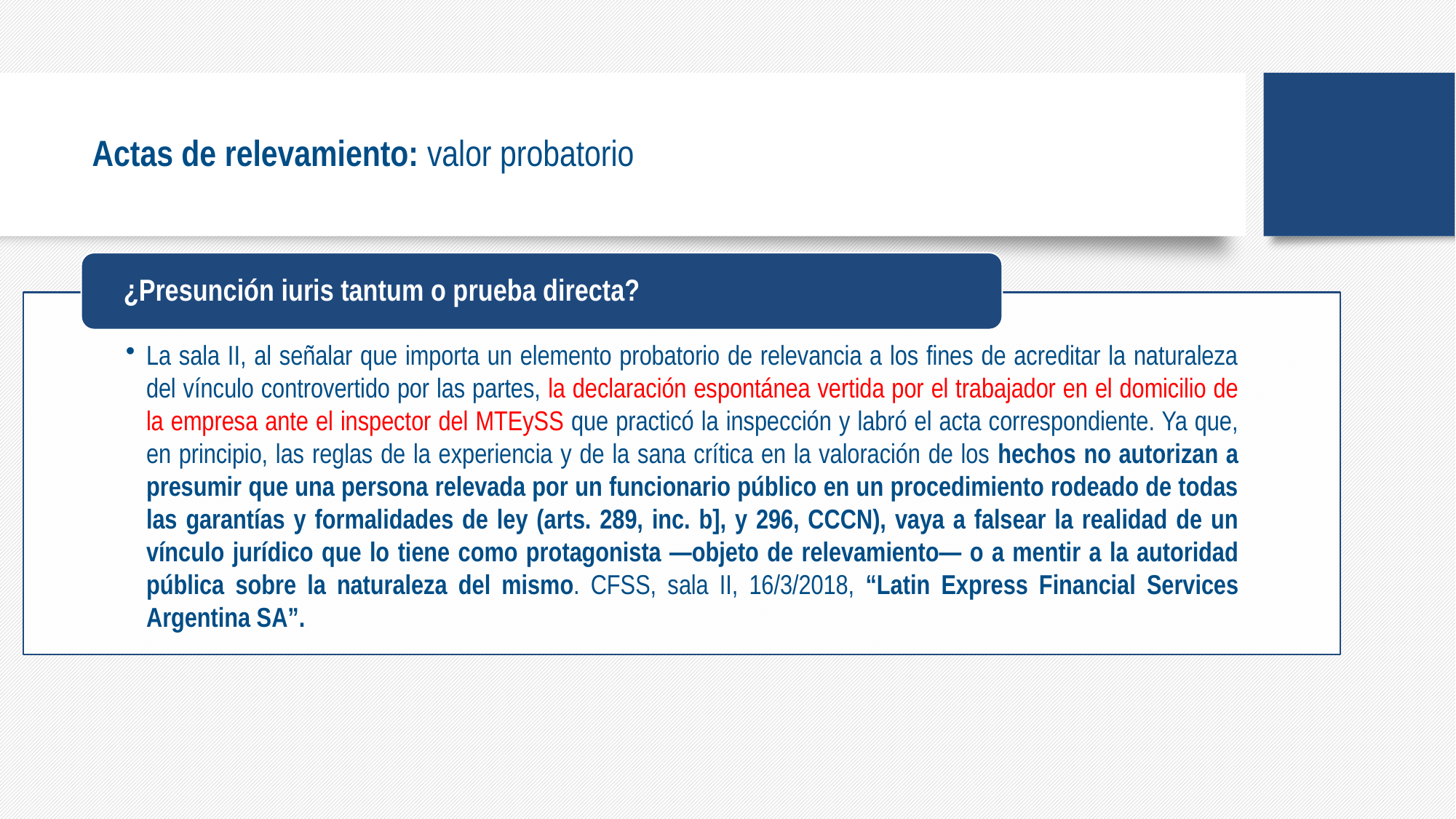

# Actas de relevamiento: valor probatorio

La sala II, al señalar que importa un elemento probatorio de relevancia a los fines de acreditar la naturaleza del vínculo controvertido por las partes, la declaración espontánea vertida por el trabajador en el domicilio de la empresa ante el inspector del MTEySS que practicó la inspección y labró el acta correspondiente. Ya que, en principio, las reglas de la experiencia y de la sana crítica en la valoración de los hechos no autorizan a presumir que una persona relevada por un funcionario público en un procedimiento rodeado de todas las garantías y formalidades de ley (arts. 289, inc. b], y 296, CCCN), vaya a falsear la realidad de un vínculo jurídico que lo tiene como protagonista —objeto de relevamiento— o a mentir a la autoridad pública sobre la naturaleza del mismo. CFSS, sala II, 16/3/2018, “Latin Express Financial Services Argentina SA”.
¿Presunción iuris tantum o prueba directa?